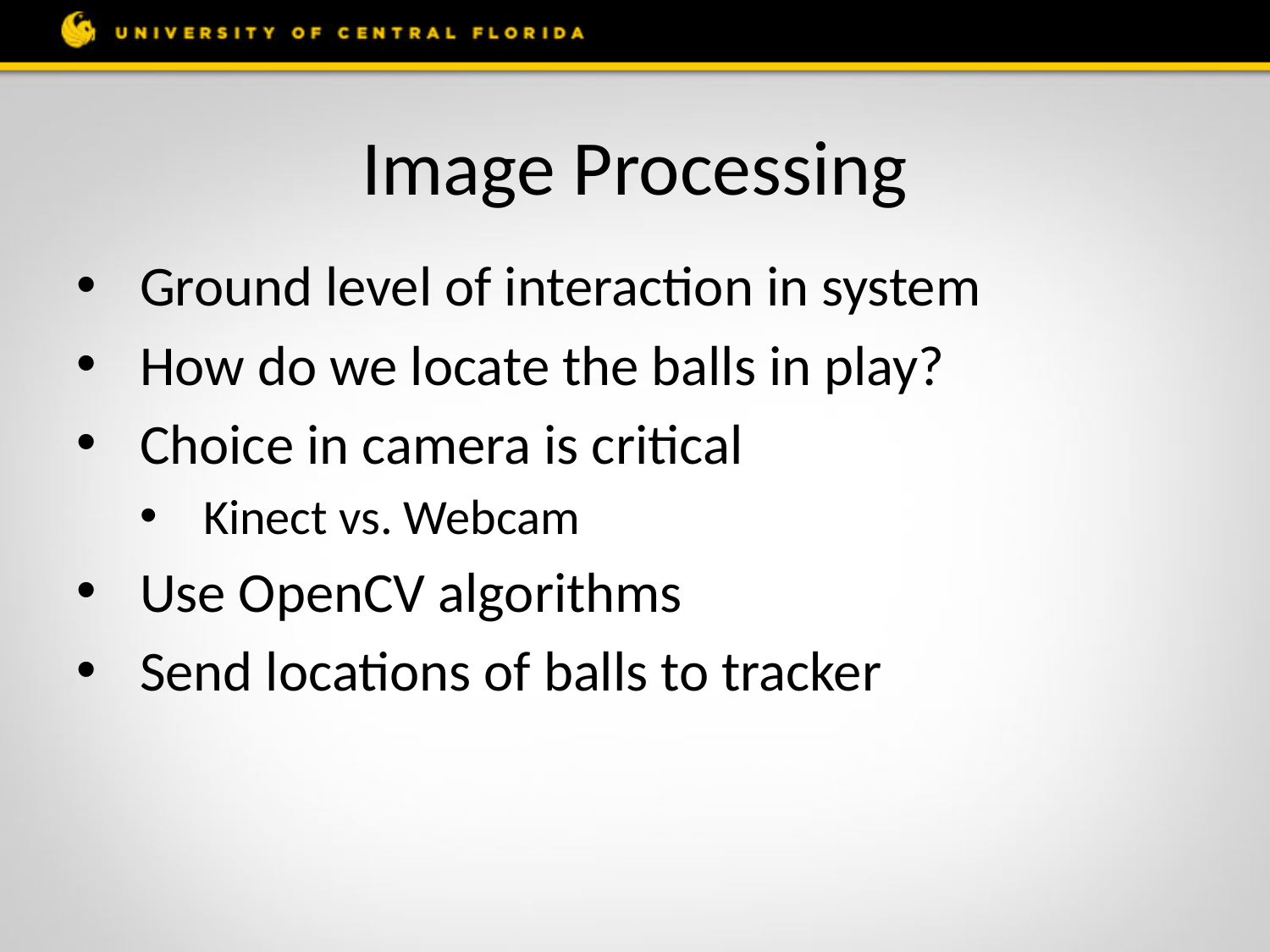

# Image Processing
Ground level of interaction in system
How do we locate the balls in play?
Choice in camera is critical
Kinect vs. Webcam
Use OpenCV algorithms
Send locations of balls to tracker